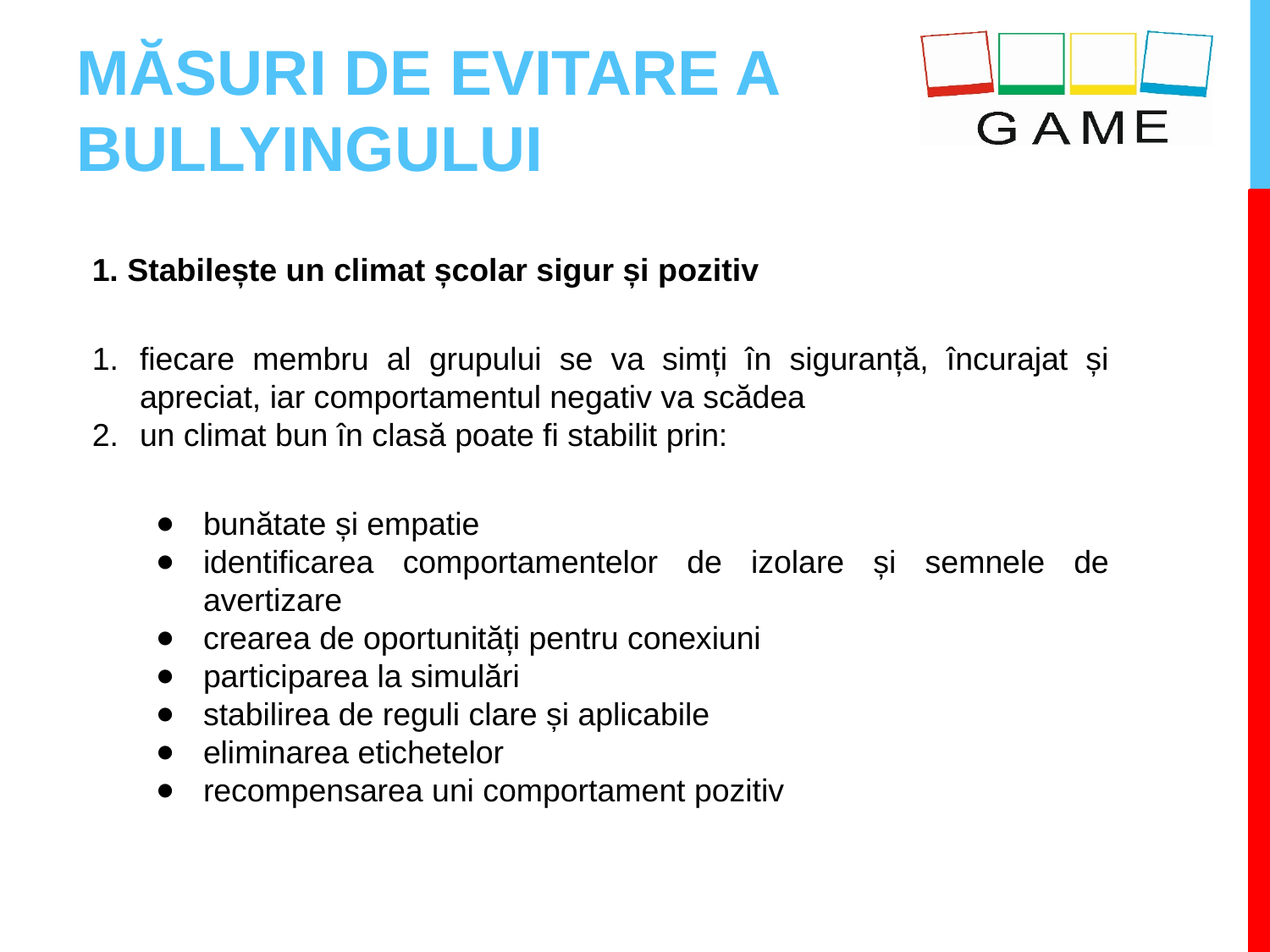

# MĂSURI DE EVITARE A BULLYINGULUI
1. Stabilește un climat școlar sigur și pozitiv

fiecare membru al grupului se va simți în siguranță, încurajat și apreciat, iar comportamentul negativ va scădea
un climat bun în clasă poate fi stabilit prin:

bunătate și empatie
identificarea comportamentelor de izolare și semnele de avertizare
crearea de oportunități pentru conexiuni
participarea la simulări
stabilirea de reguli clare și aplicabile
eliminarea etichetelor
recompensarea uni comportament pozitiv